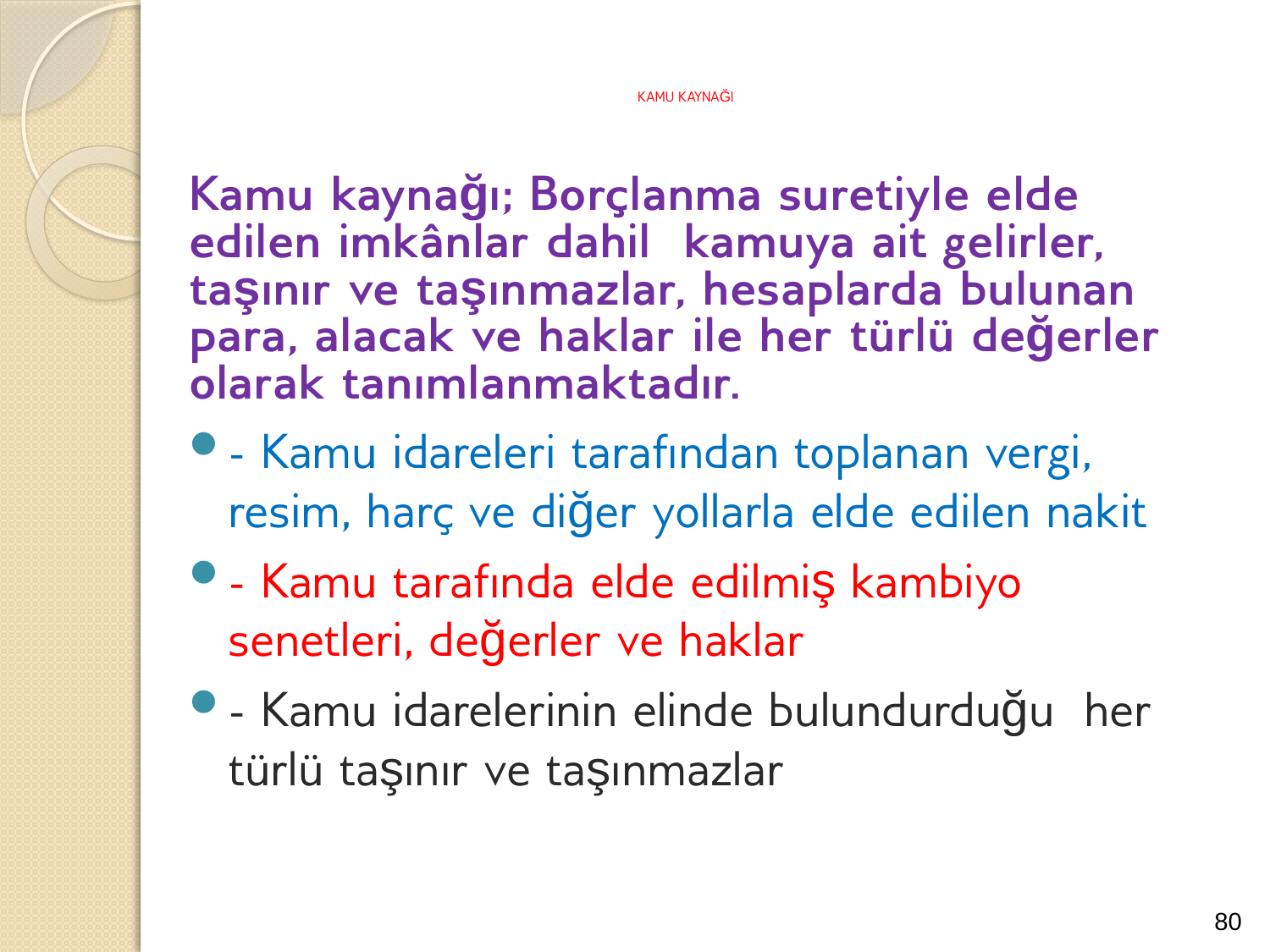

# KAMU KAYNAĞI
Kamu kaynağı; Borçlanma suretiyle elde edilen imkânlar dahil  kamuya ait gelirler, taşınır ve taşınmazlar, hesaplarda bulunan para, alacak ve haklar ile her türlü değerler olarak tanımlanmaktadır.
- Kamu idareleri tarafından toplanan vergi, resim, harç ve diğer yollarla elde edilen nakit
- Kamu tarafında elde edilmiş kambiyo senetleri, değerler ve haklar
- Kamu idarelerinin elinde bulundurduğu  her türlü taşınır ve taşınmazlar
80